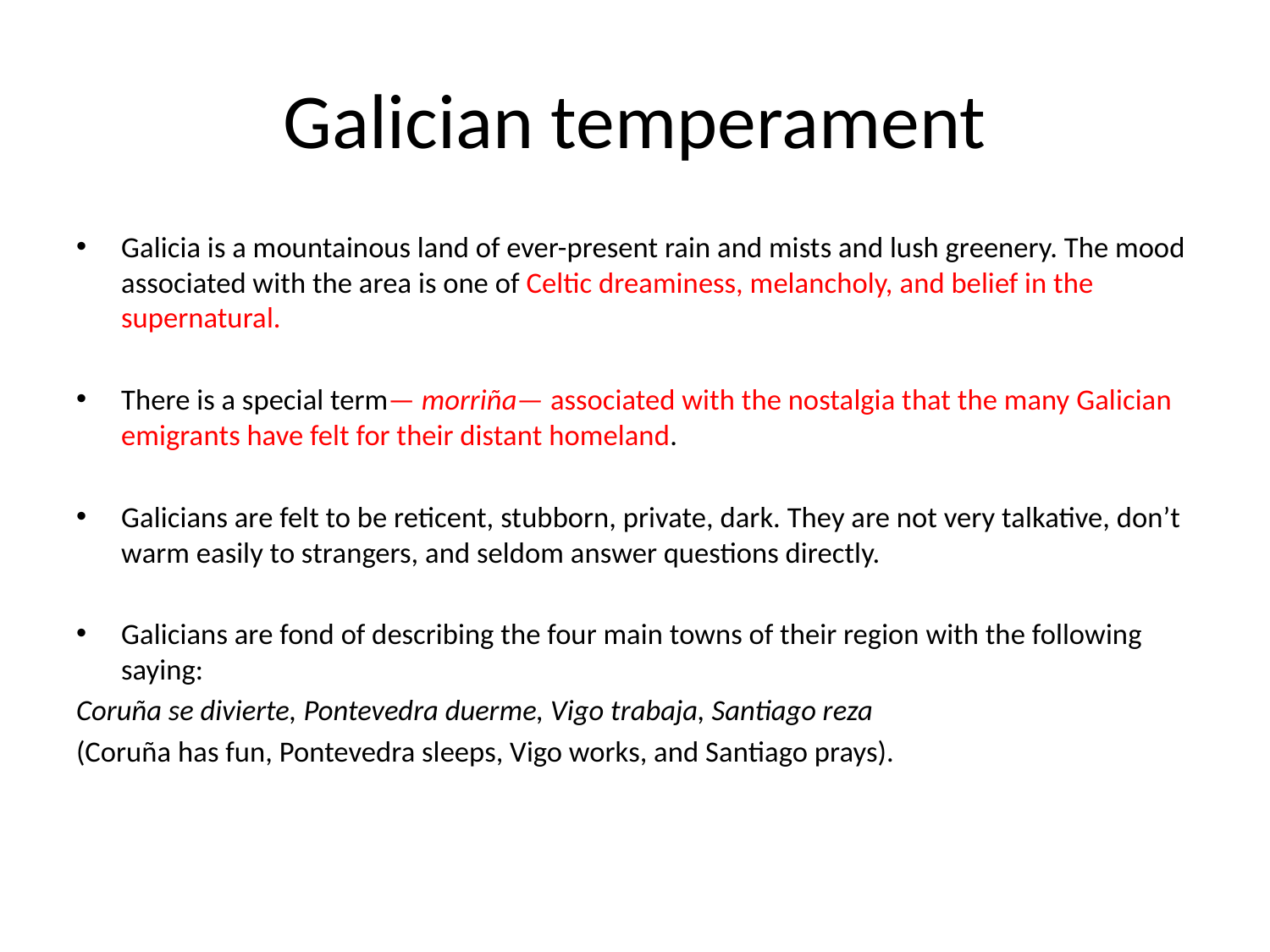

# Galician temperament
Galicia is a mountainous land of ever-present rain and mists and lush greenery. The mood associated with the area is one of Celtic dreaminess, melancholy, and belief in the supernatural.

There is a special term— morriña— associated with the nostalgia that the many Galician emigrants have felt for their distant homeland.

Galicians are felt to be reticent, stubborn, private, dark. They are not very talkative, don’t warm easily to strangers, and seldom answer questions directly.

Galicians are fond of describing the four main towns of their region with the following saying:
Coruña se divierte, Pontevedra duerme, Vigo trabaja, Santiago reza
(Coruña has fun, Pontevedra sleeps, Vigo works, and Santiago prays).